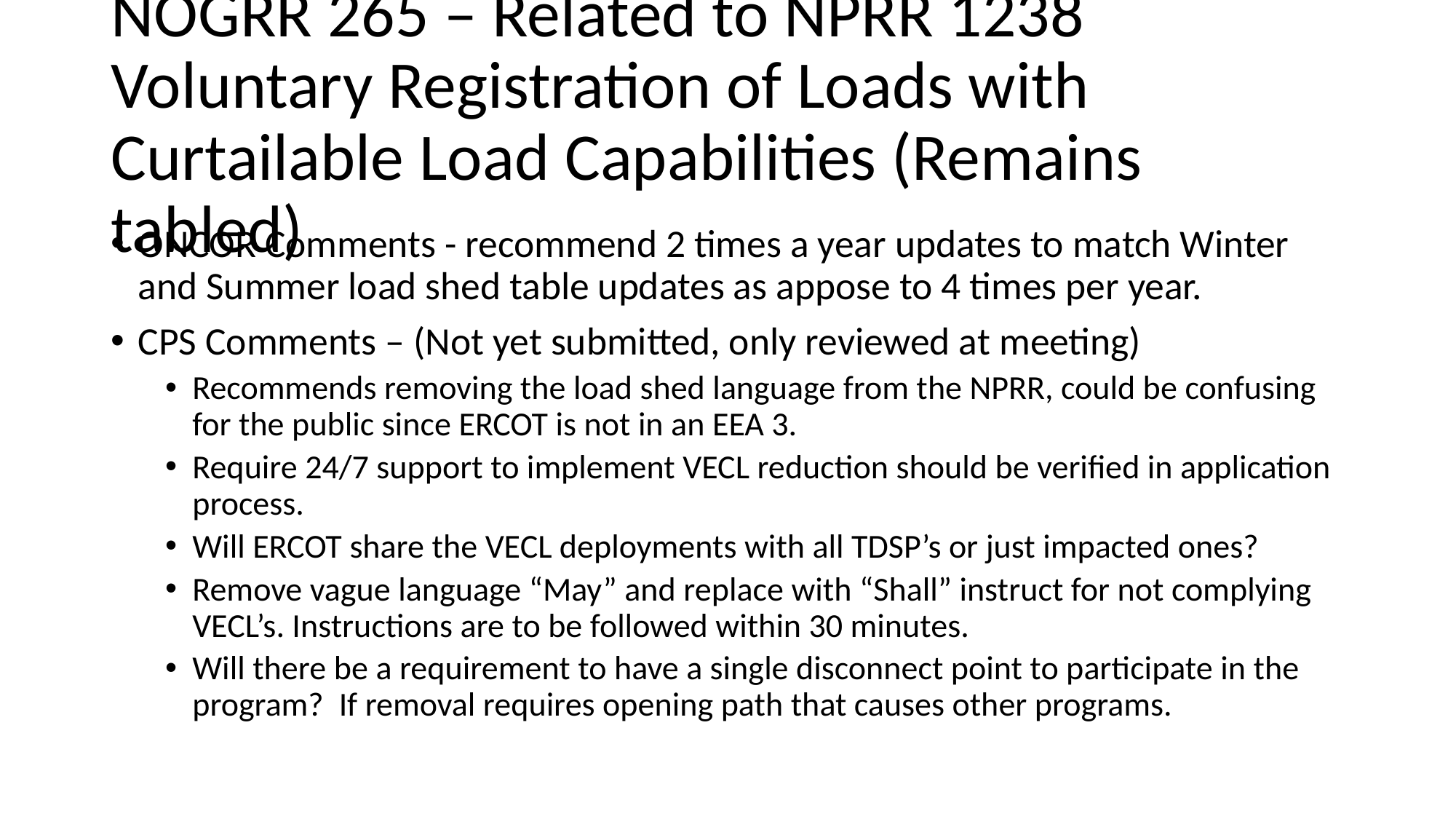

# NOGRR 265 – Related to NPRR 1238 Voluntary Registration of Loads with Curtailable Load Capabilities (Remains tabled)
ONCOR Comments - recommend 2 times a year updates to match Winter and Summer load shed table updates as appose to 4 times per year.
CPS Comments – (Not yet submitted, only reviewed at meeting)
Recommends removing the load shed language from the NPRR, could be confusing for the public since ERCOT is not in an EEA 3.
Require 24/7 support to implement VECL reduction should be verified in application process.
Will ERCOT share the VECL deployments with all TDSP’s or just impacted ones?
Remove vague language “May” and replace with “Shall” instruct for not complying VECL’s. Instructions are to be followed within 30 minutes.
Will there be a requirement to have a single disconnect point to participate in the program?  If removal requires opening path that causes other programs.